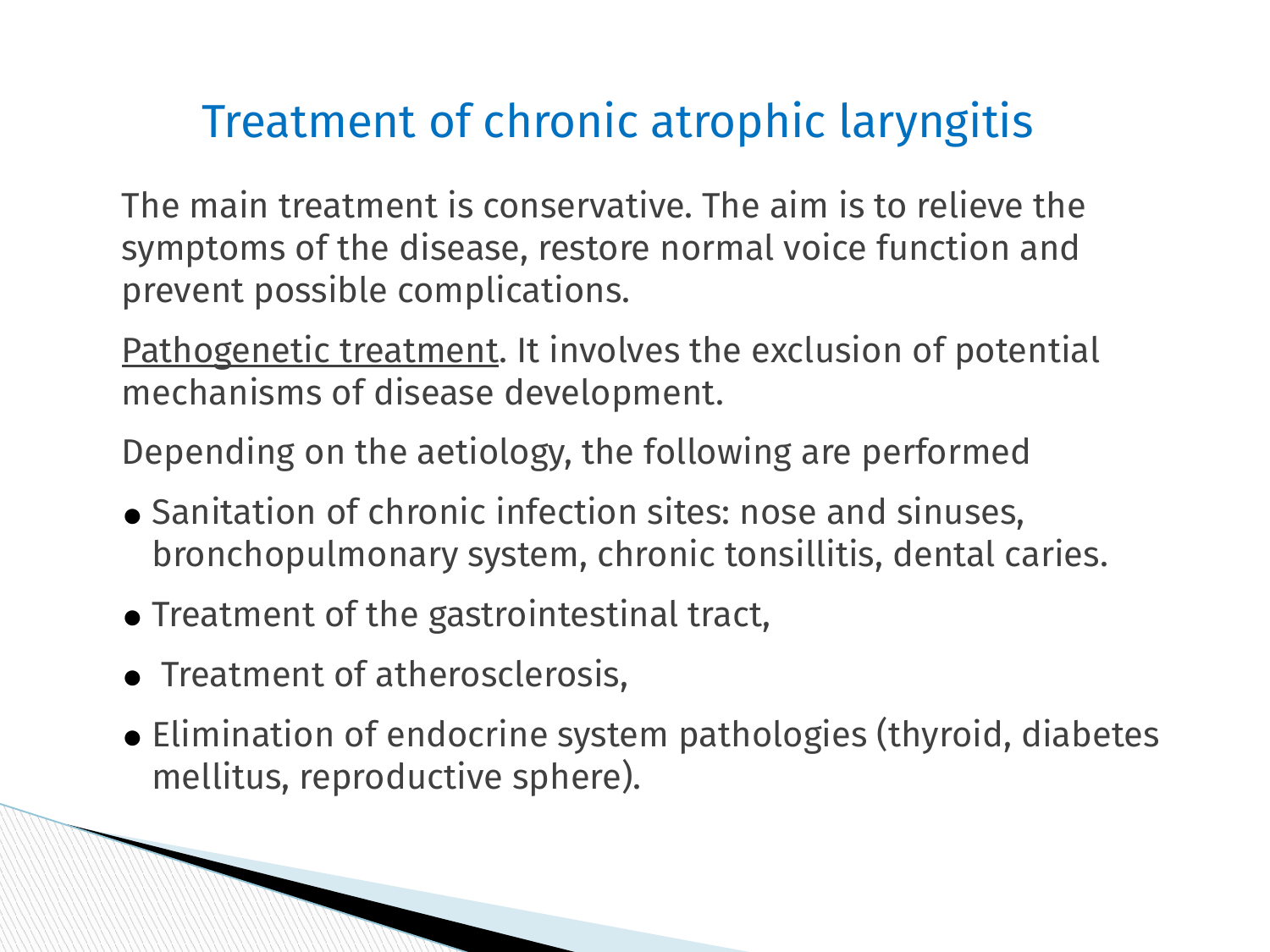

Treatment of chronic atrophic laryngitis
The main treatment is conservative. The aim is to relieve the symptoms of the disease, restore normal voice function and prevent possible complications.
Pathogenetic treatment. It involves the exclusion of potential mechanisms of disease development.
Depending on the aetiology, the following are performed
Sanitation of chronic infection sites: nose and sinuses, bronchopulmonary system, chronic tonsillitis, dental caries.
Treatment of the gastrointestinal tract,
 Treatment of atherosclerosis,
Elimination of endocrine system pathologies (thyroid, diabetes mellitus, reproductive sphere).